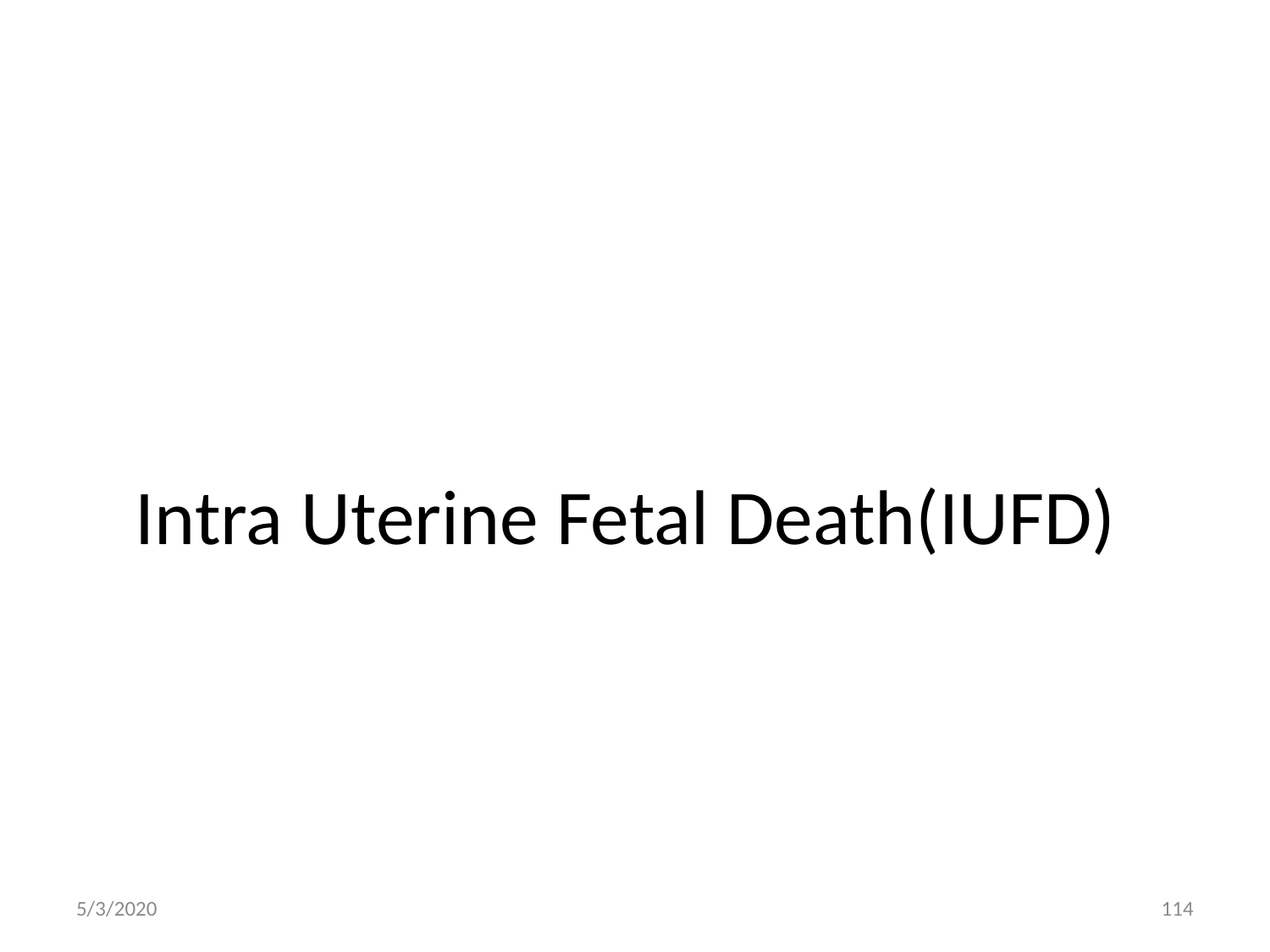

# Intra Uterine Fetal Death(IUFD)
5/3/2020
114